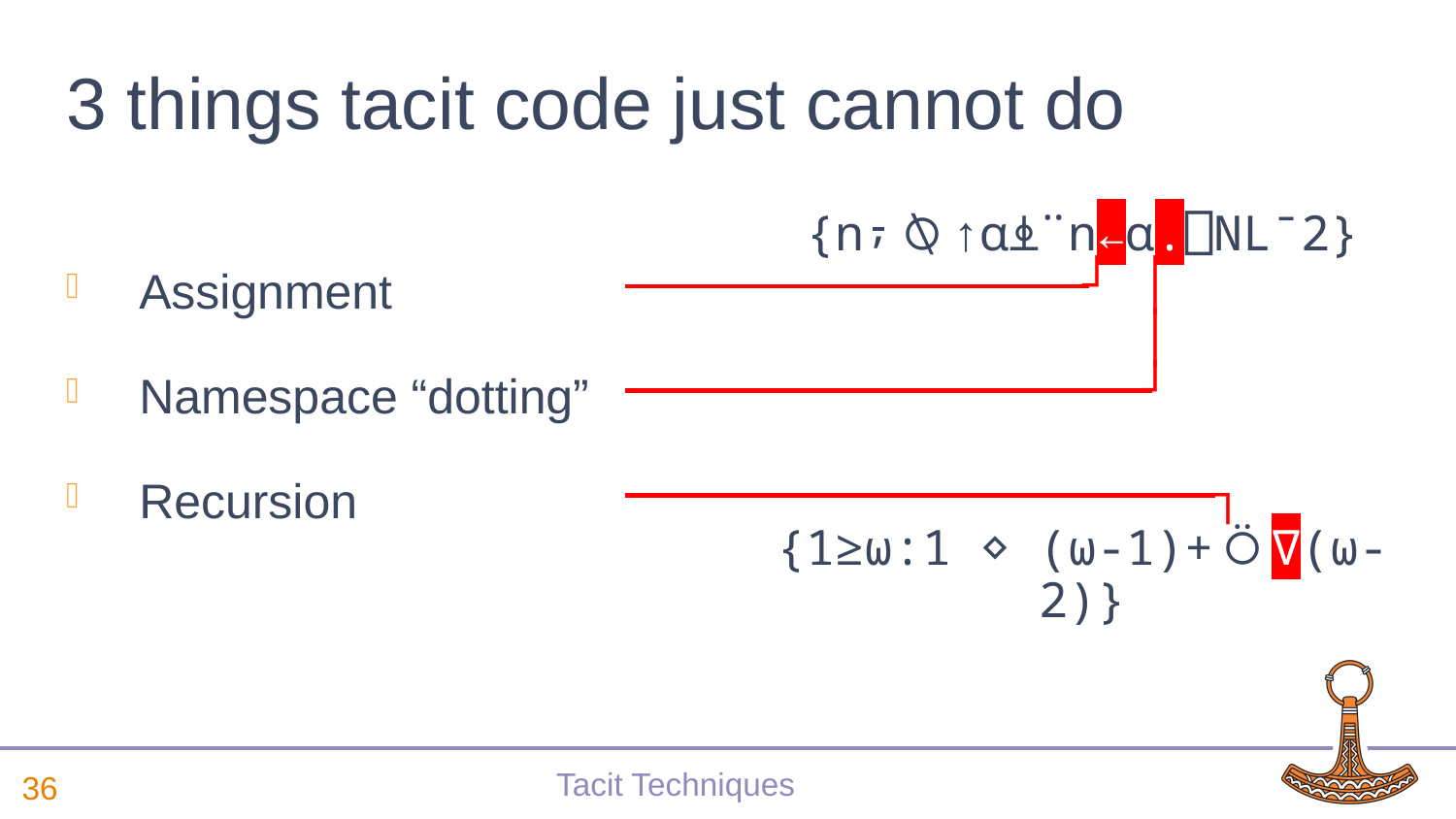

# 3 things tacit code just cannot do

Assignment

Namespace “dotting”

Recursion
{n⍪⍉↑⍺⍎¨n←⍺.⎕NL¯2}
   ┘ │
     │
     ┘

          ┐
{1≥⍵:1 ⋄ (⍵-1)+⍥∇(⍵-2)}